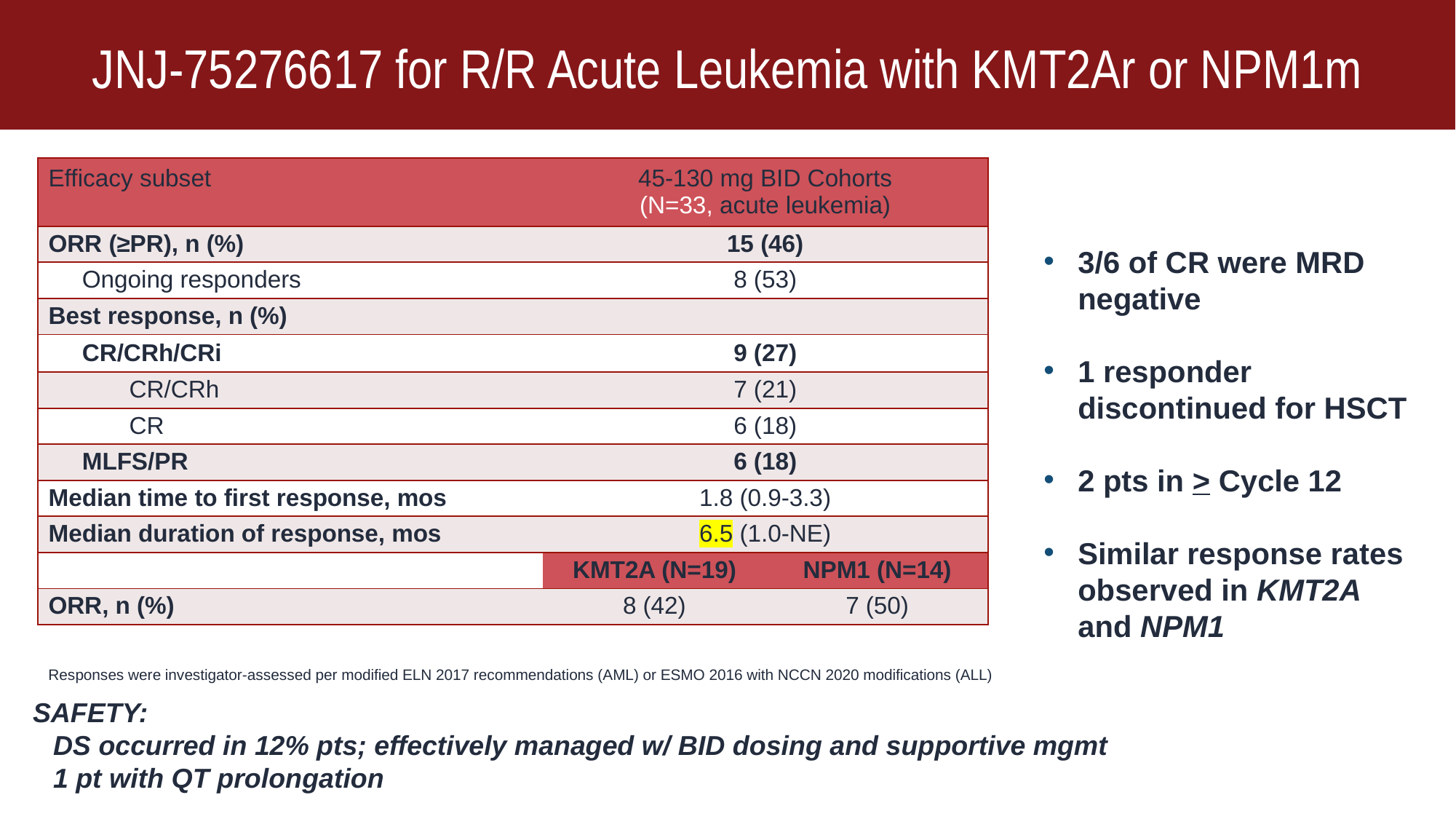

JNJ-75276617 for R/R Acute Leukemia with KMT2Ar or NPM1m
| Efficacy subset | 45-130 mg BID Cohorts (N=33, acute leukemia) |  |
| --- | --- | --- |
| ORR (≥PR), n (%) | 15 (46) |  |
| Ongoing responders | 8 (53) |  |
| Best response, n (%) |  |  |
| CR/CRh/CRi | 9 (27) |  |
| CR/CRh | 7 (21) |  |
| CR | 6 (18) |  |
| MLFS/PR | 6 (18) |  |
| Median time to first response, mos | 1.8 (0.9-3.3) |  |
| Median duration of response, mos | 6.5 (1.0-NE) |  |
|  | KMT2A (N=19) | NPM1 (N=14) |
| ORR, n (%) | 8 (42) | 7 (50) |
3/6 of CR were MRD negative
1 responder discontinued for HSCT
2 pts in > Cycle 12
Similar response rates observed in KMT2A and NPM1
Responses were investigator-assessed per modified ELN 2017 recommendations (AML) or ESMO 2016 with NCCN 2020 modifications (ALL)

SAFETY:
DS occurred in 12% pts; effectively managed w/ BID dosing and supportive mgmt
1 pt with QT prolongation
37
Data cut-off date: October 25, 2023